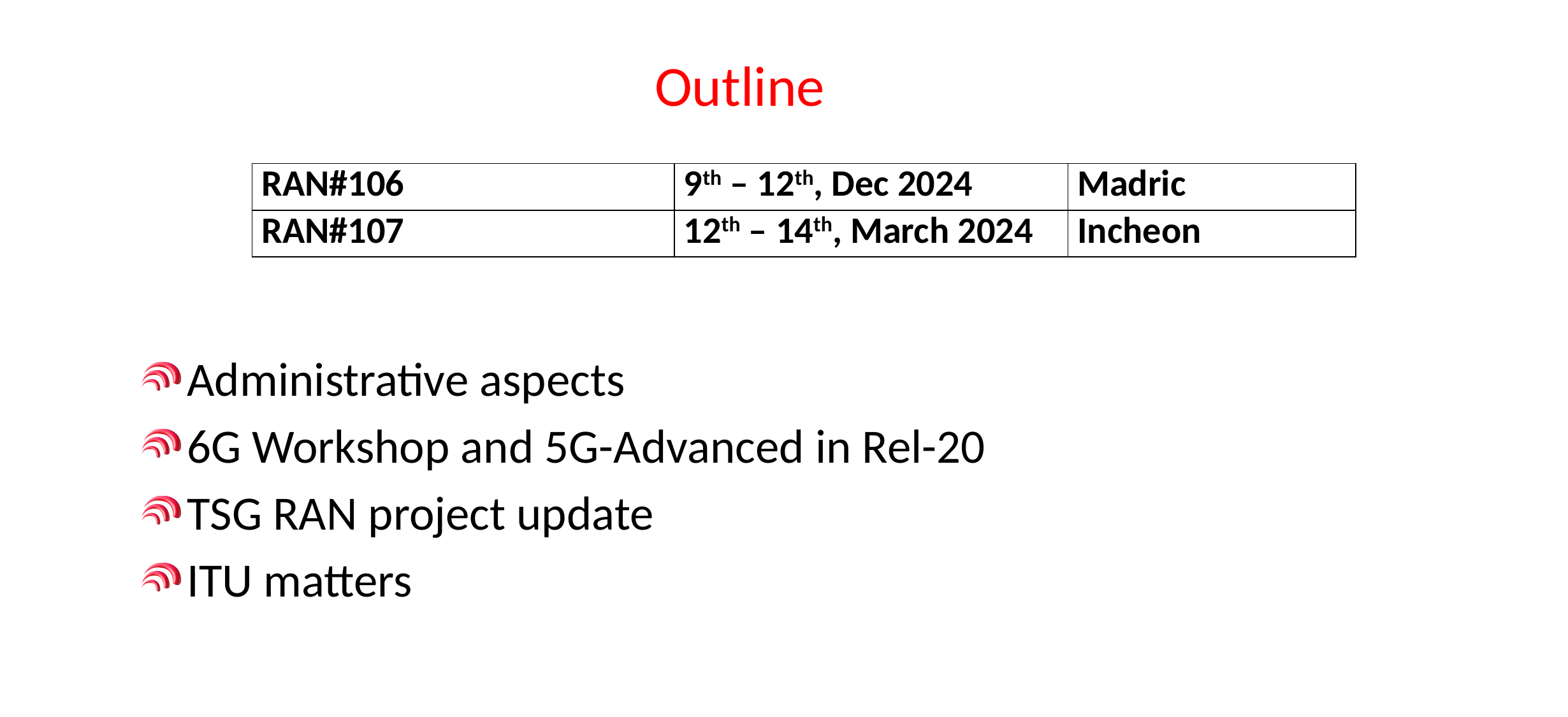

# Outline
| RAN#106 | 9th – 12th, Dec 2024 | Madric |
| --- | --- | --- |
| RAN#107 | 12th – 14th, March 2024 | Incheon |
Administrative aspects
6G Workshop and 5G-Advanced in Rel-20
TSG RAN project update
ITU matters